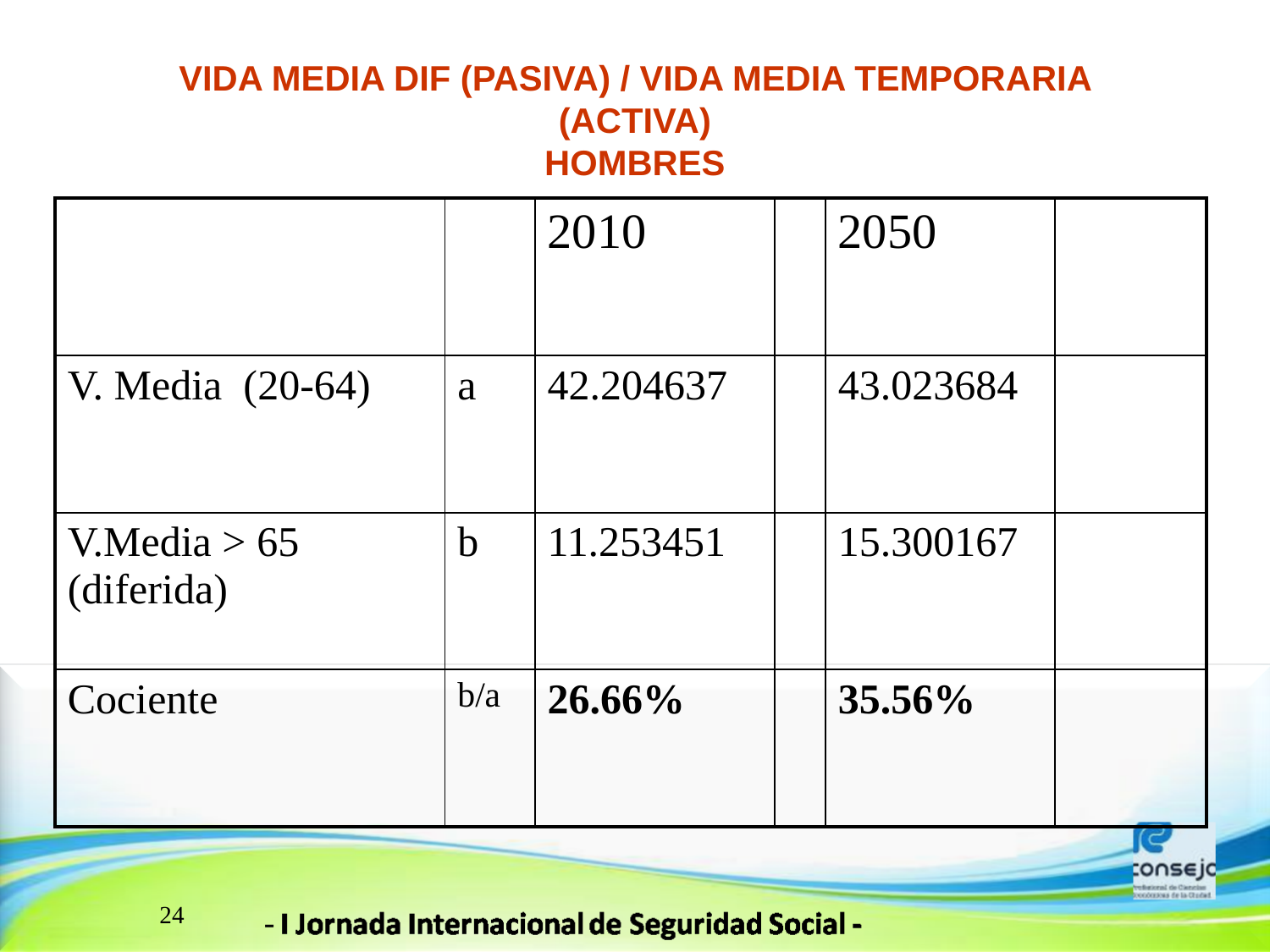

# VIDA MEDIA DIF (PASIVA) / VIDA MEDIA TEMPORARIA (ACTIVA) HOMBRES
|  |  | 2010 |  | 2050 |  |
| --- | --- | --- | --- | --- | --- |
| V. Media (20-64) | a | 42.204637 |  | 43.023684 |  |
| V.Media > 65 (diferida) | b | 11.253451 |  | 15.300167 |  |
| Cociente | b/a | 26.66% |  | 35.56% |  |
24